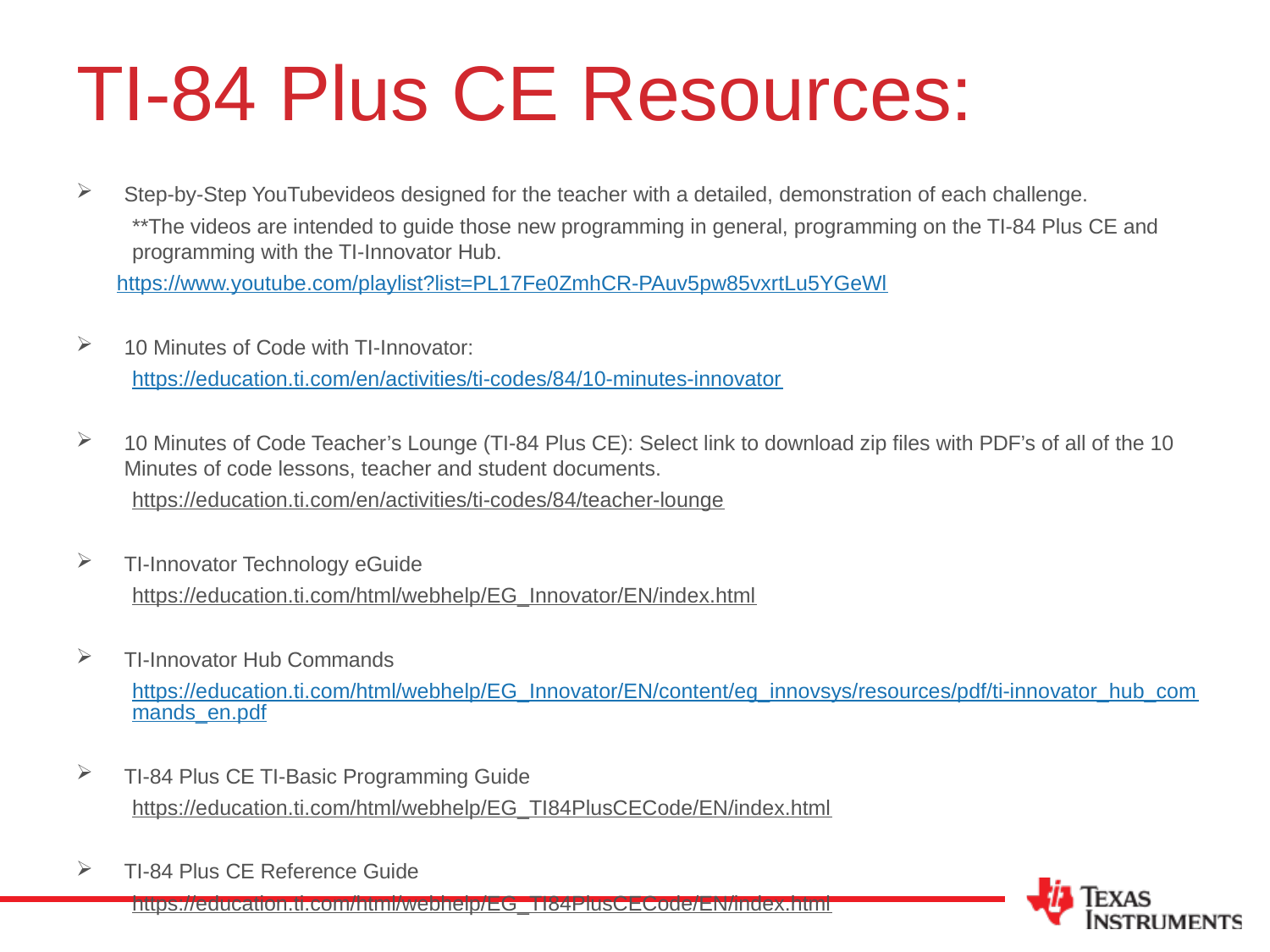

# TI-84 Plus CE Resources:

Step-by-Step YouTubevideos designed for the teacher with a detailed, demonstration of each challenge.
**The videos are intended to guide those new programming in general, programming on the TI-84 Plus CE and programming with the TI-Innovator Hub.
https://www.youtube.com/playlist?list=PL17Fe0ZmhCR-PAuv5pw85vxrtLu5YGeWl

10 Minutes of Code with TI-Innovator:
https://education.ti.com/en/activities/ti-codes/84/10-minutes-innovator

10 Minutes of Code Teacher’s Lounge (TI-84 Plus CE): Select link to download zip files with PDF’s of all of the 10 Minutes of code lessons, teacher and student documents.
https://education.ti.com/en/activities/ti-codes/84/teacher-lounge

TI-Innovator Technology eGuide
https://education.ti.com/html/webhelp/EG_Innovator/EN/index.html

TI-Innovator Hub Commands
https://education.ti.com/html/webhelp/EG_Innovator/EN/content/eg_innovsys/resources/pdf/ti-innovator_hub_commands_en.pdf

TI-84 Plus CE TI-Basic Programming Guide
https://education.ti.com/html/webhelp/EG_TI84PlusCECode/EN/index.html

TI-84 Plus CE Reference Guide
https://education.ti.com/html/webhelp/EG_TI84PlusCECode/EN/index.html